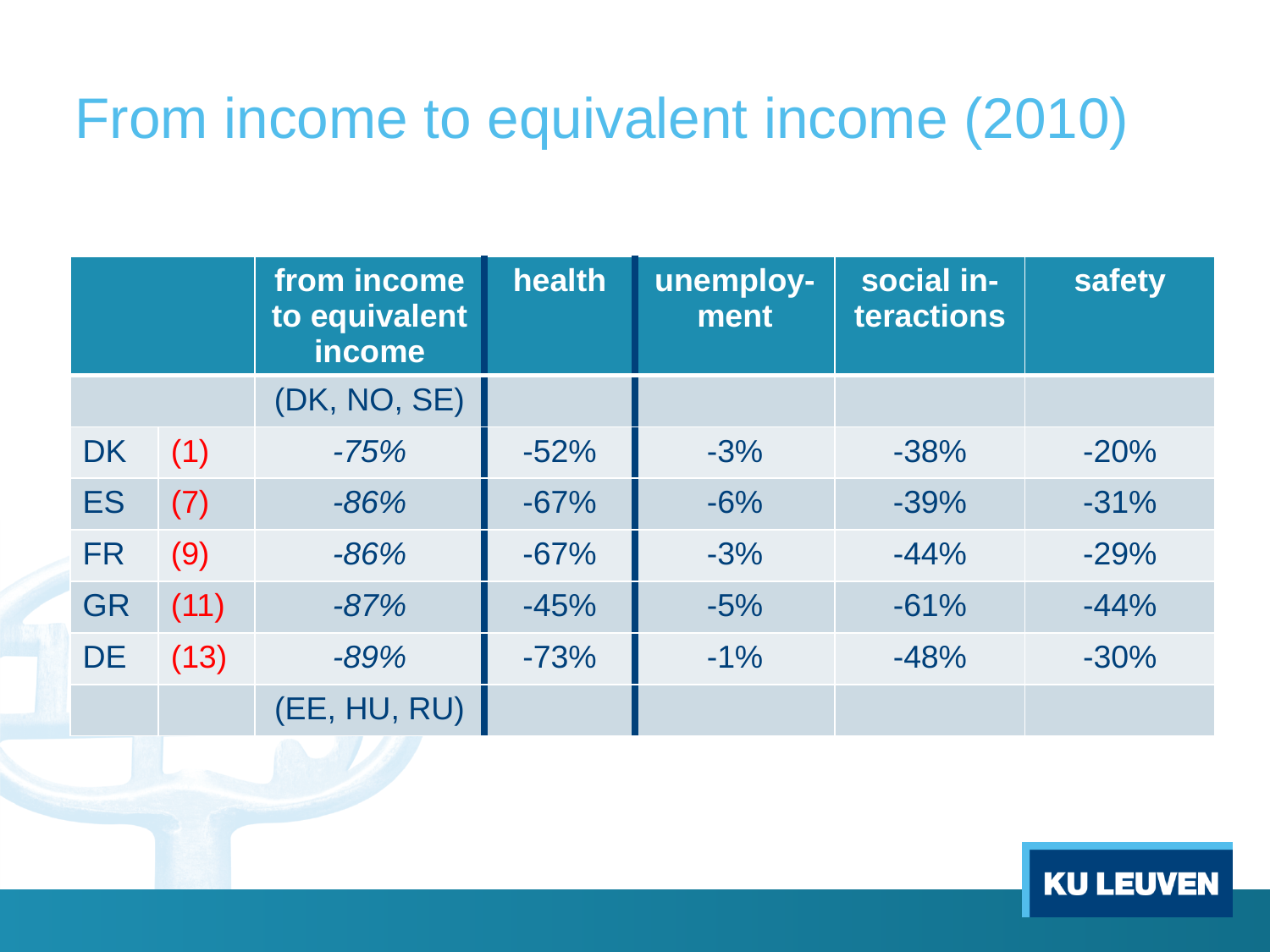

# From income to equivalent income (2010)
|  |  | from income to equivalent income | health | unemploy-ment | social in- teractions | safety |
| --- | --- | --- | --- | --- | --- | --- |
|  |  | (DK, NO, SE) |  |  |  |  |
| DK | (1) | -75% | -52% | -3% | -38% | -20% |
| ES | (7) | -86% | -67% | -6% | -39% | -31% |
| FR | (9) | -86% | -67% | -3% | -44% | -29% |
| GR | (11) | -87% | -45% | -5% | -61% | -44% |
| DE | (13) | -89% | -73% | -1% | -48% | -30% |
|  |  | (EE, HU, RU) |  |  |  |  |